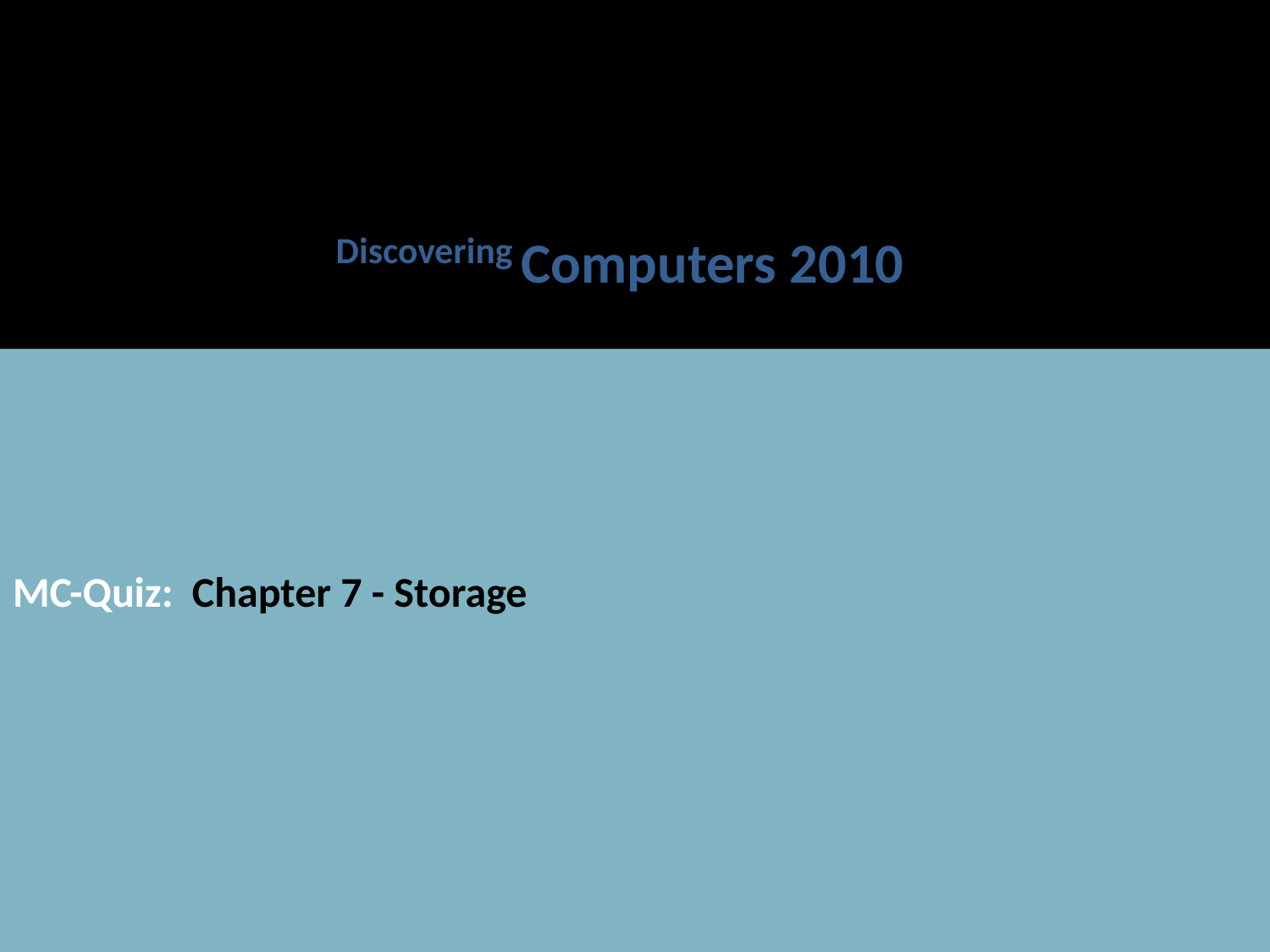

Discovering Computers 2010
MC-Quiz:  Chapter 7 - Storage